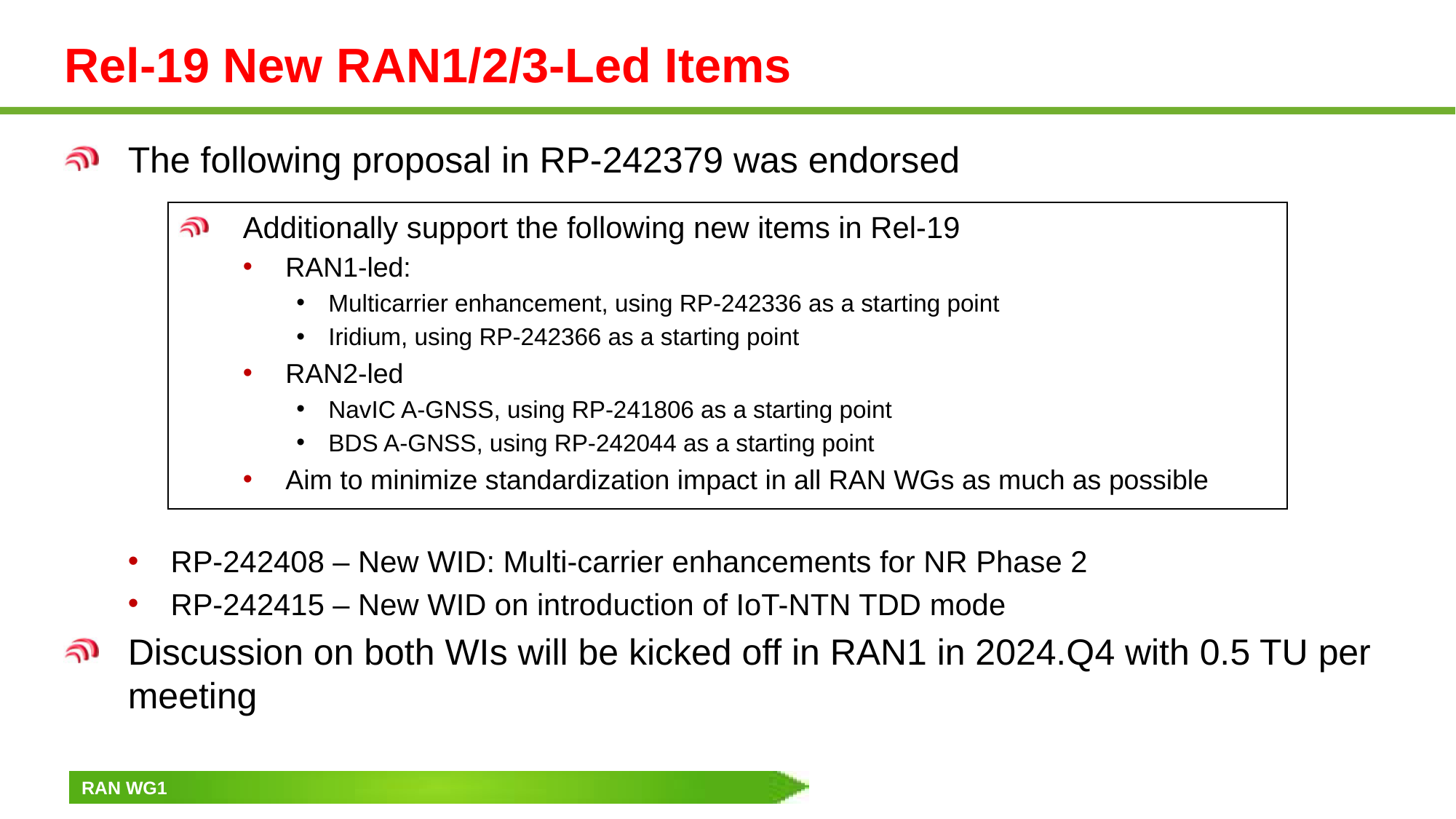

# Rel-19 New RAN1/2/3-Led Items
The following proposal in RP-242379 was endorsed

RP-242408 – New WID: Multi-carrier enhancements for NR Phase 2
RP-242415 – New WID on introduction of IoT-NTN TDD mode
Discussion on both WIs will be kicked off in RAN1 in 2024.Q4 with 0.5 TU per meeting
Additionally support the following new items in Rel-19
RAN1-led:
Multicarrier enhancement, using RP-242336 as a starting point
Iridium, using RP-242366 as a starting point
RAN2-led
NavIC A-GNSS, using RP-241806 as a starting point
BDS A-GNSS, using RP-242044 as a starting point
Aim to minimize standardization impact in all RAN WGs as much as possible